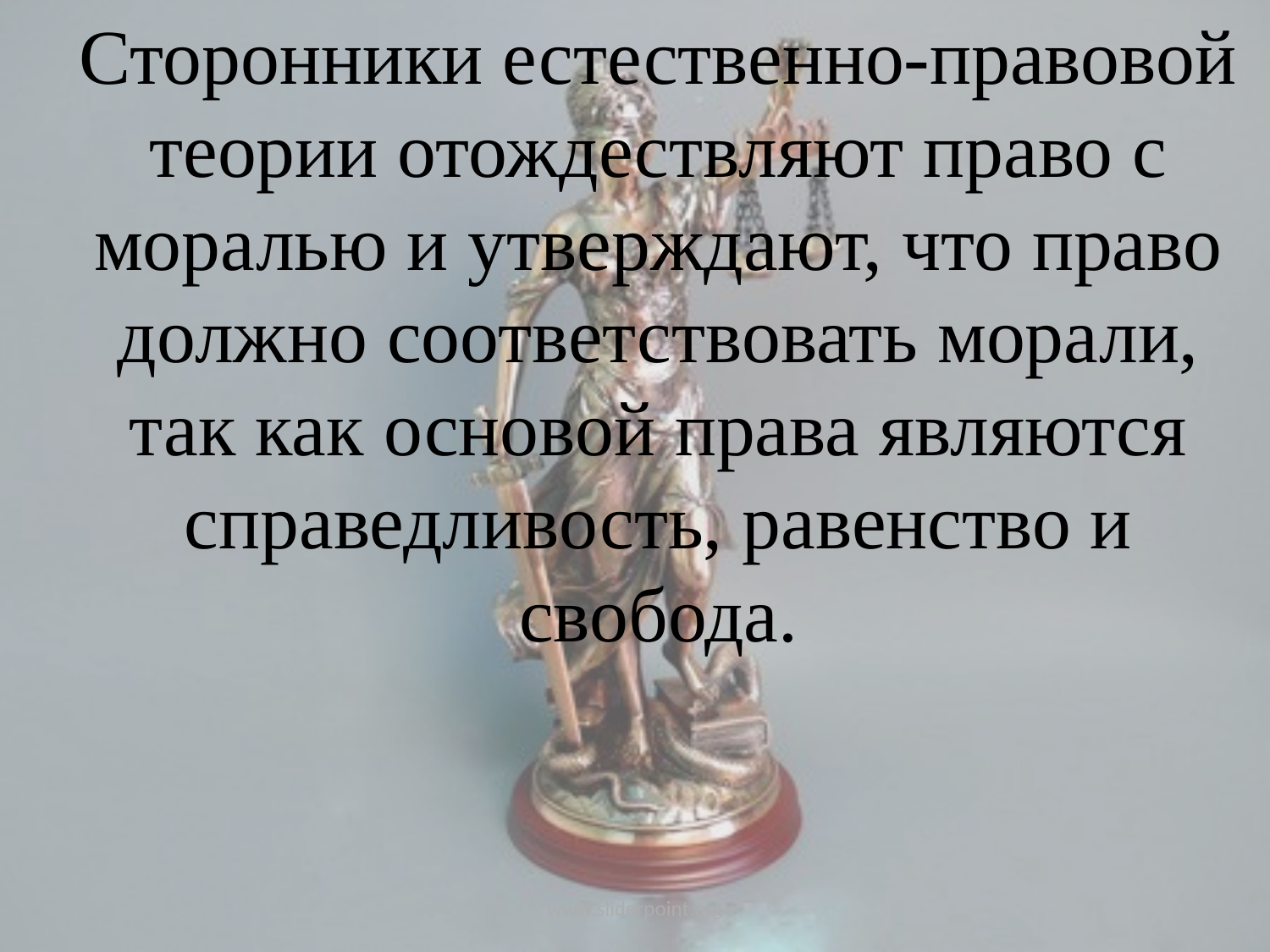

Сторонники естественно-правовой теории отождествляют право с моралью и утверждают, что право должно соответствовать морали, так как основой права являются справедливость, равенство и свобода.

www.sliderpoint.org